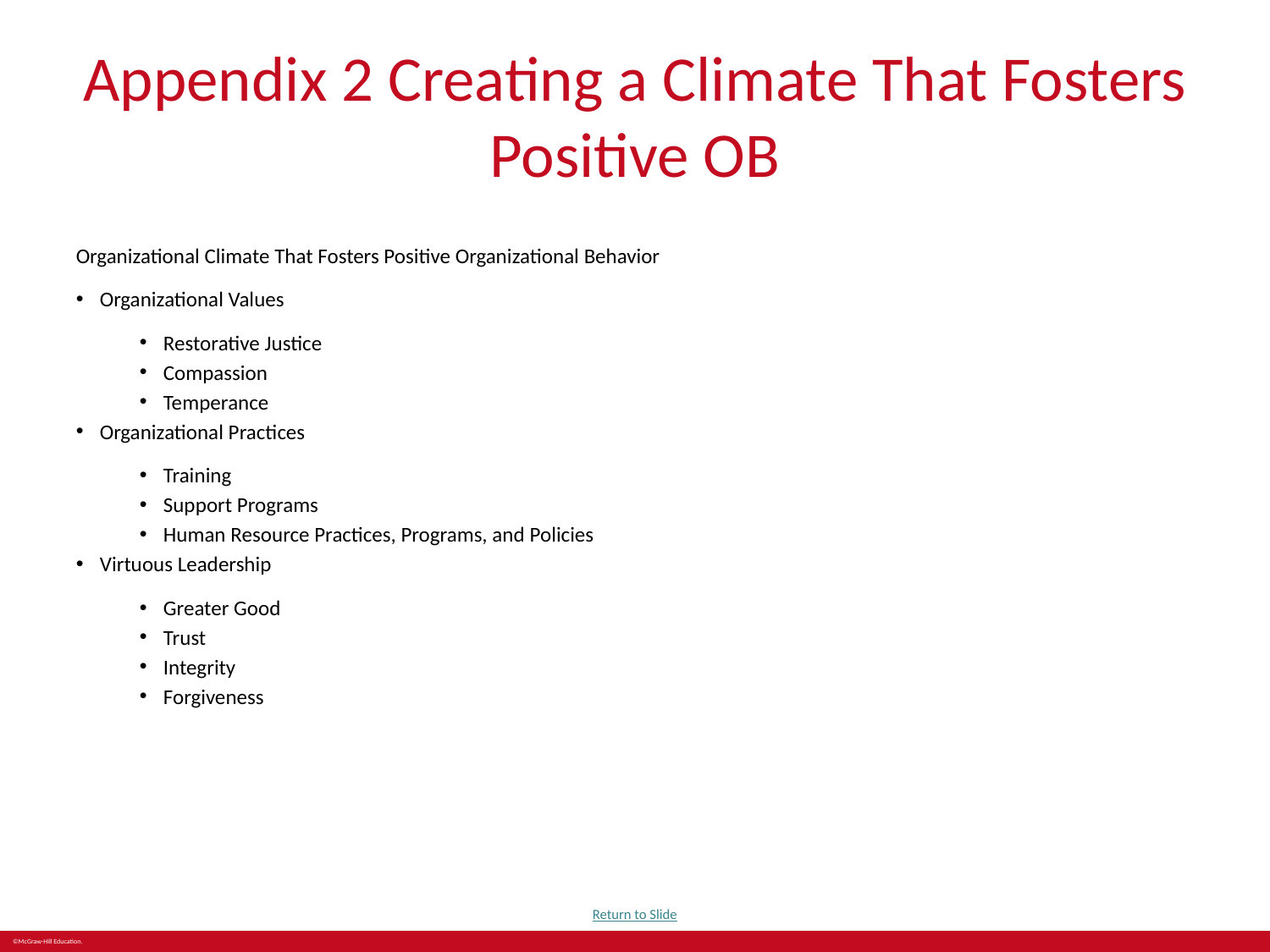

# Appendix 2 Creating a Climate That Fosters Positive OB
Organizational Climate That Fosters Positive Organizational Behavior
Organizational Values
Restorative Justice
Compassion
Temperance
Organizational Practices
Training
Support Programs
Human Resource Practices, Programs, and Policies
Virtuous Leadership
Greater Good
Trust
Integrity
Forgiveness

Return to Slide